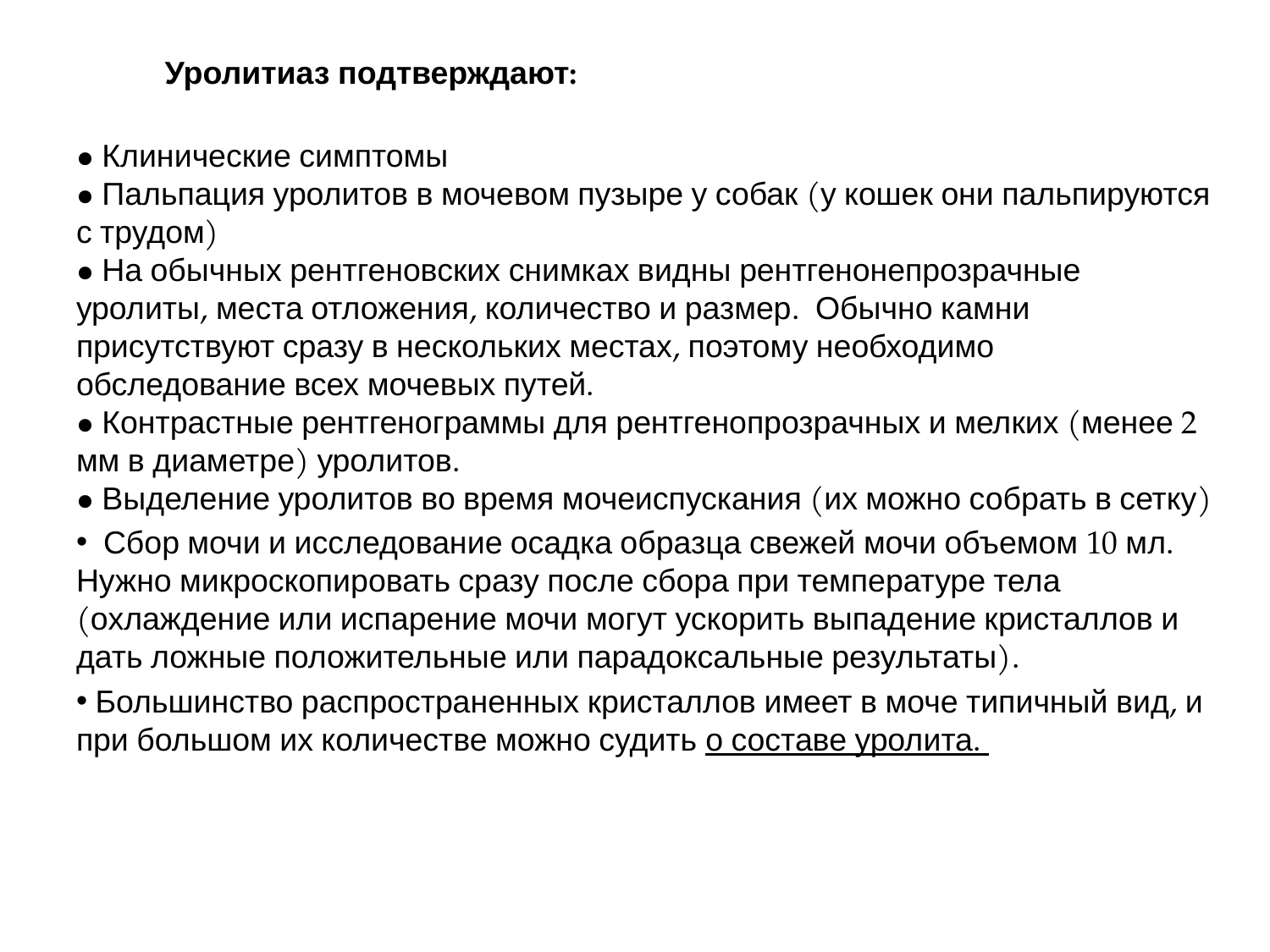

Уролитиаз подтверждают:
• Клинические симптомы 
• Пальпация уролитов в мочевом пузыре у собак (у кошек они пальпируются с трудом) 
• На обычных рентгеновских снимках видны рентгенонепрозрачные уролиты, места отложения, количество и размер.  Обычно камни присутствуют сразу в нескольких местах, поэтому необходимо обследование всех мочевых путей.
• Контрастные рентгенограммы для рентгенопрозрачных и мелких (менее 2 мм в диаметре) уролитов. 
• Выделение уролитов во время мочеиспускания (их можно собрать в сетку)
  Сбор мочи и исследование осадка образца свежей мочи объемом 10 мл. Нужно микроскопировать сразу после сбора при температуре тела (охлаждение или испарение мочи могут ускорить выпадение кристаллов и дать ложные положительные или парадоксальные результаты).
 Большинство распространенных кристаллов имеет в моче типичный вид, и при большом их количестве можно судить о составе уролита.